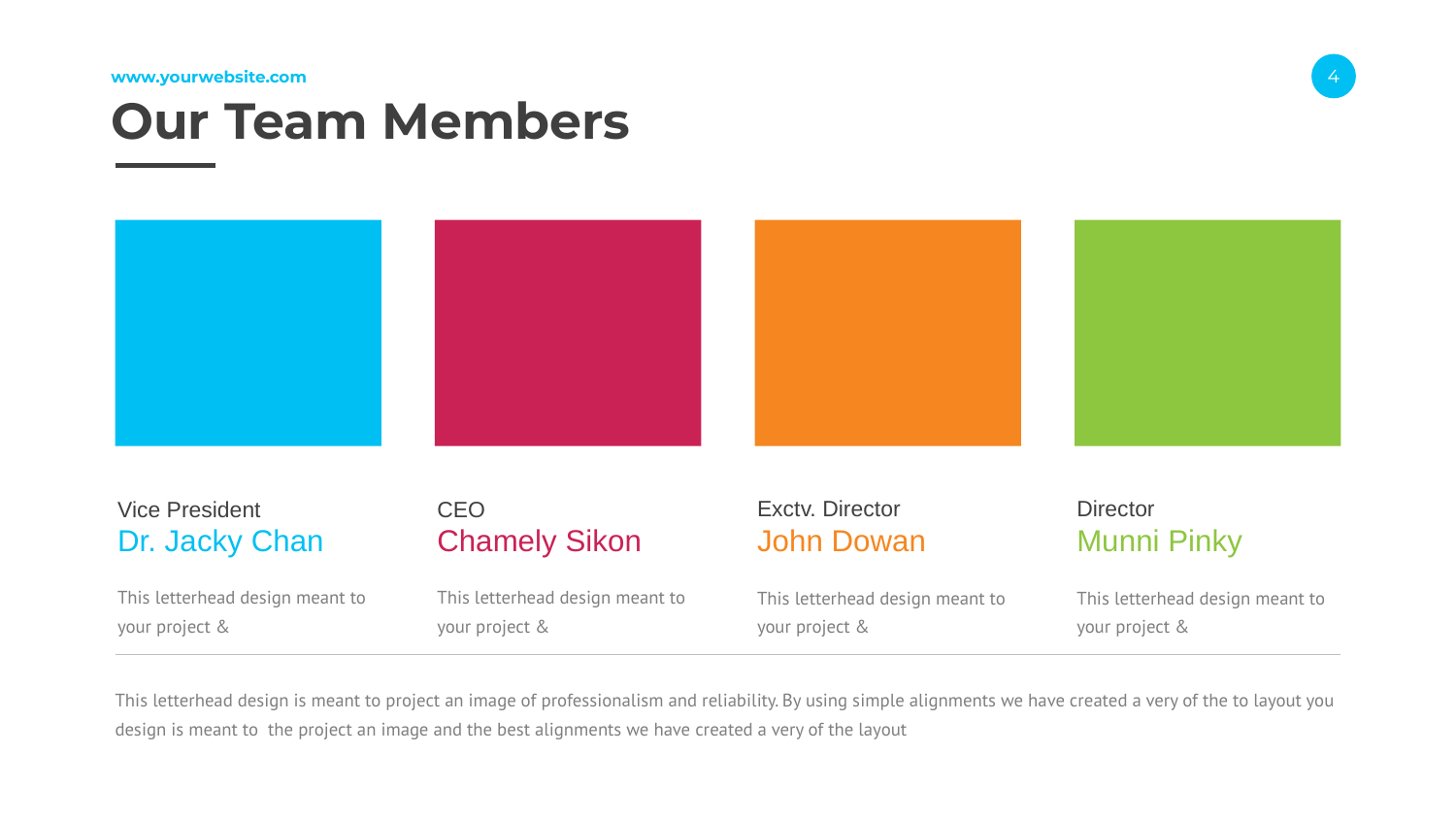

4
www.yourwebsite.com
# Our Team Members

Exctv. Director
John Dowan
Director
Munni Pinky
Vice President
Dr. Jacky Chan
CEO
Chamely Sikon
This letterhead design meant to your project &
This letterhead design meant to your project &
This letterhead design meant to your project &
This letterhead design meant to your project &
This letterhead design is meant to project an image of professionalism and reliability. By using simple alignments we have created a very of the to layout you design is meant to  the project an image and the best alignments we have created a very of the layout